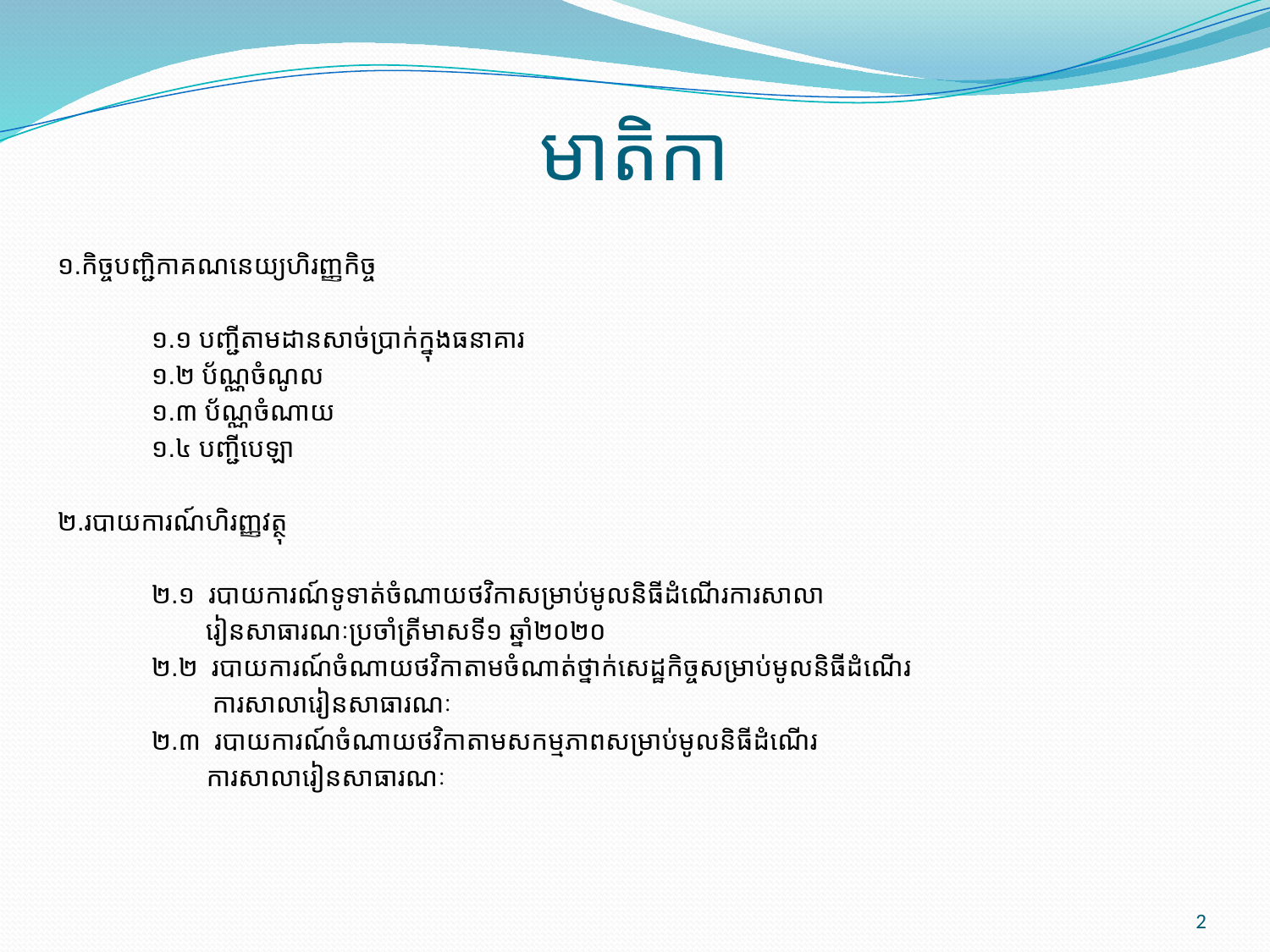

# មាតិកា

១.កិច្ចបញ្ជិកាគណនេយ្យហិរញ្ញកិច្ច

	១.១ បញ្ជីតាមដានសាច់បា្រក់ក្នុងធនាគារ
	១.២ ប័ណ្ណចំណូល
	១.៣ ប័ណ្ណចំណាយ
	១.៤ បញ្ជីបេឡា

២.របាយការណ៍ហិរញ្ញវត្ថុ

	២.១  របាយការណ៍ទូទាត់ចំណាយថវិកាសម្រាប់មូលនិធីដំណើរការសាលា
	       ​ រៀនសាធារណៈប្រចាំត្រីមាសទី១ ឆ្នាំ២០២០
	២.២  របាយការណ៍ចំណាយថវិកាតាមចំណាត់ថ្នាក់សេដ្ឋកិច្ចសម្រាប់មូលនិធីដំណើរ
	         ការសាលារៀនសាធារណៈ
	​២.៣  របាយការណ៍ចំណាយថវិកាតាមសកម្មភាពសម្រាប់មូលនិធីដំណើរ
                      ការសាលារៀនសាធារណៈ

2